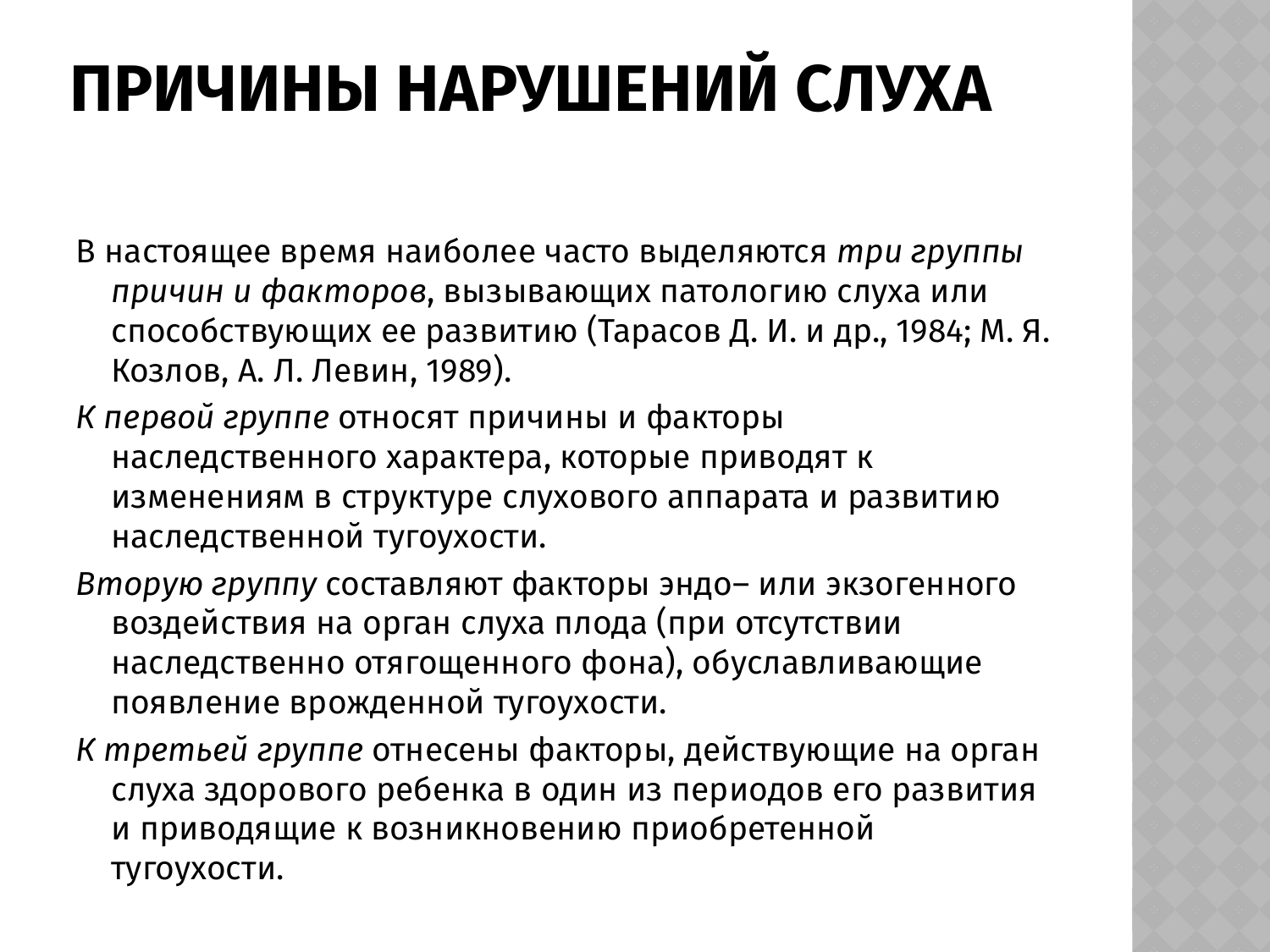

# Причины нарушений слуха
В настоящее время наиболее часто выделяются три группы причин и факторов, вызывающих патологию слуха или способствующих ее развитию (Тарасов Д. И. и др., 1984; М. Я. Козлов, А. Л. Левин, 1989).
К первой группе относят причины и факторы наследственного характера, которые приводят к изменениям в структуре слухового аппарата и развитию наследственной тугоухости.
Вторую группу составляют факторы эндо– или экзогенного воздействия на орган слуха плода (при отсутствии наследственно отягощенного фона), обуславливающие появление врожденной тугоухости.
К третьей группе отнесены факторы, действующие на орган слуха здорового ребенка в один из периодов его развития и приводящие к возникновению приобретенной тугоухости.